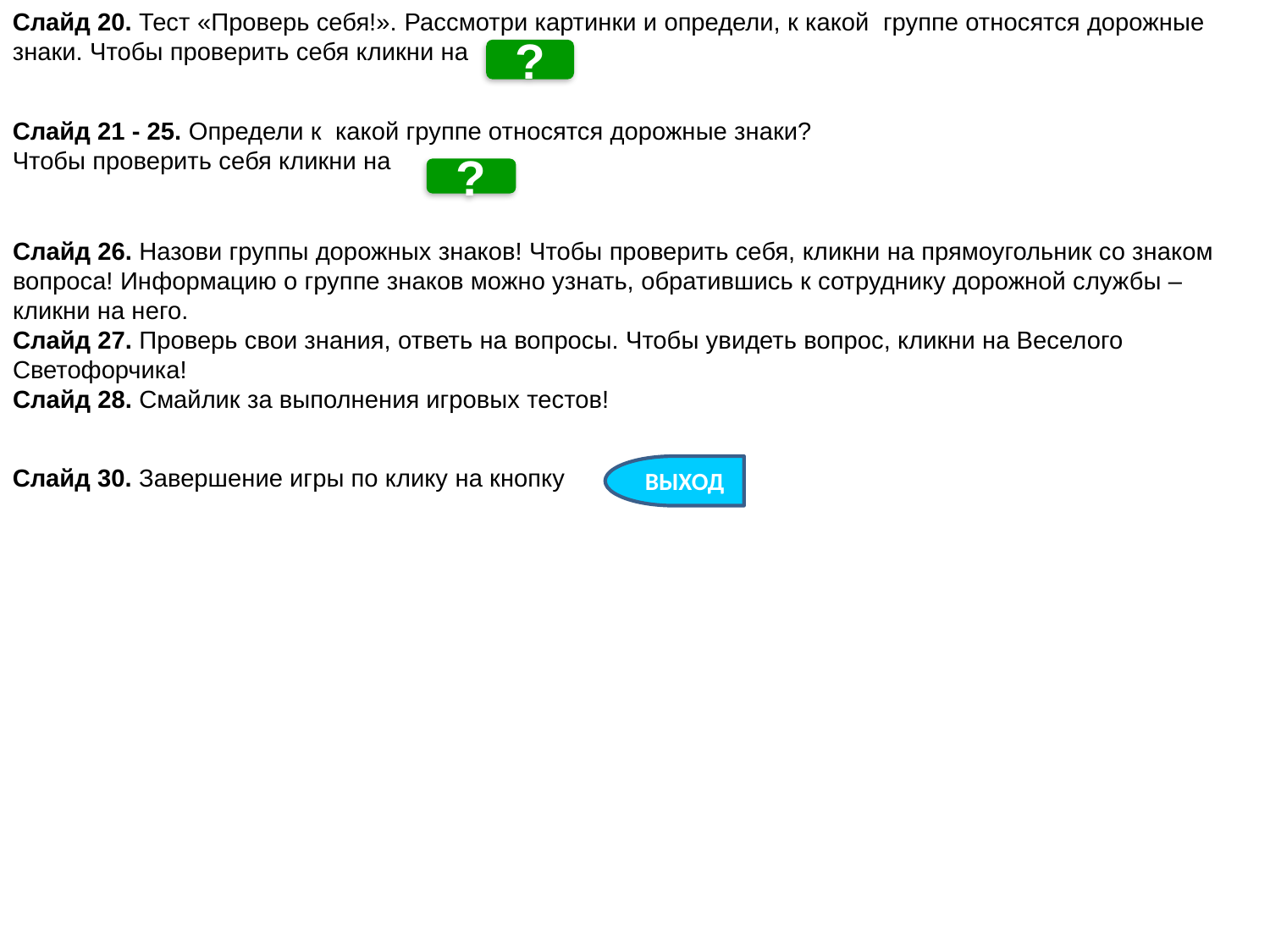

Слайд 20. Тест «Проверь себя!». Рассмотри картинки и определи, к какой  группе относятся дорожные знаки. Чтобы проверить себя кликни на
?
Слайд 21 - 25. Определи к  какой группе относятся дорожные знаки?
Чтобы проверить себя кликни на
?
Слайд 26. Назови группы дорожных знаков! Чтобы проверить себя, кликни на прямоугольник со знаком вопроса! Информацию о группе знаков можно узнать, обратившись к сотруднику дорожной службы – кликни на него.
Слайд 27. Проверь свои знания, ответь на вопросы. Чтобы увидеть вопрос, кликни на Веселого Светофорчика!
Слайд 28. Смайлик за выполнения игровых тестов!
Слайд 30. Завершение игры по клику на кнопку
ВЫХОД